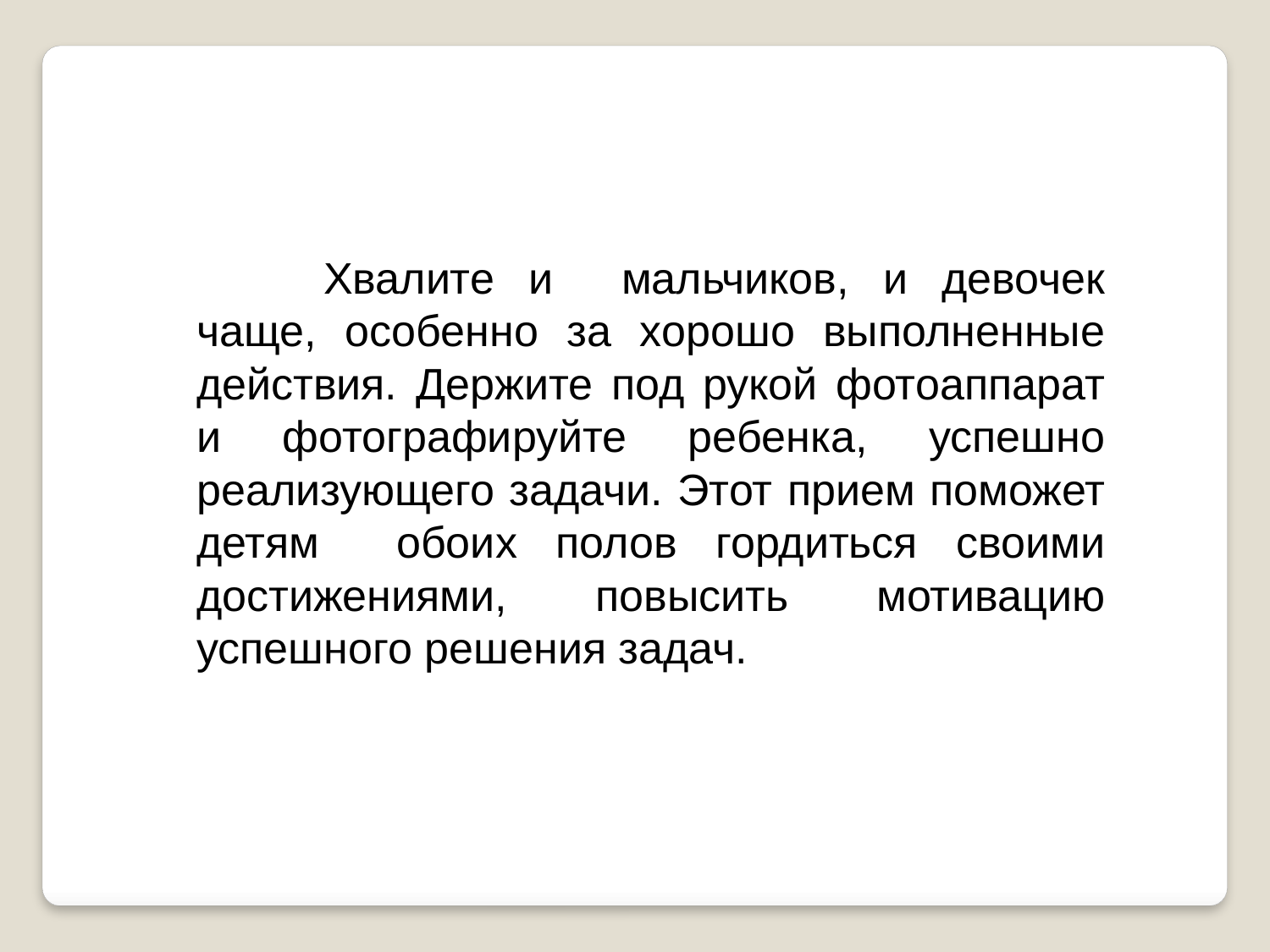

Хвалите и  мальчиков, и девочек чаще, особенно за хорошо выполненные действия. Держите под рукой фотоаппарат и фотографируйте ребенка, успешно реализующего задачи. Этот прием поможет детям  обоих полов гордиться своими достижениями, повысить мотивацию успешного решения задач.